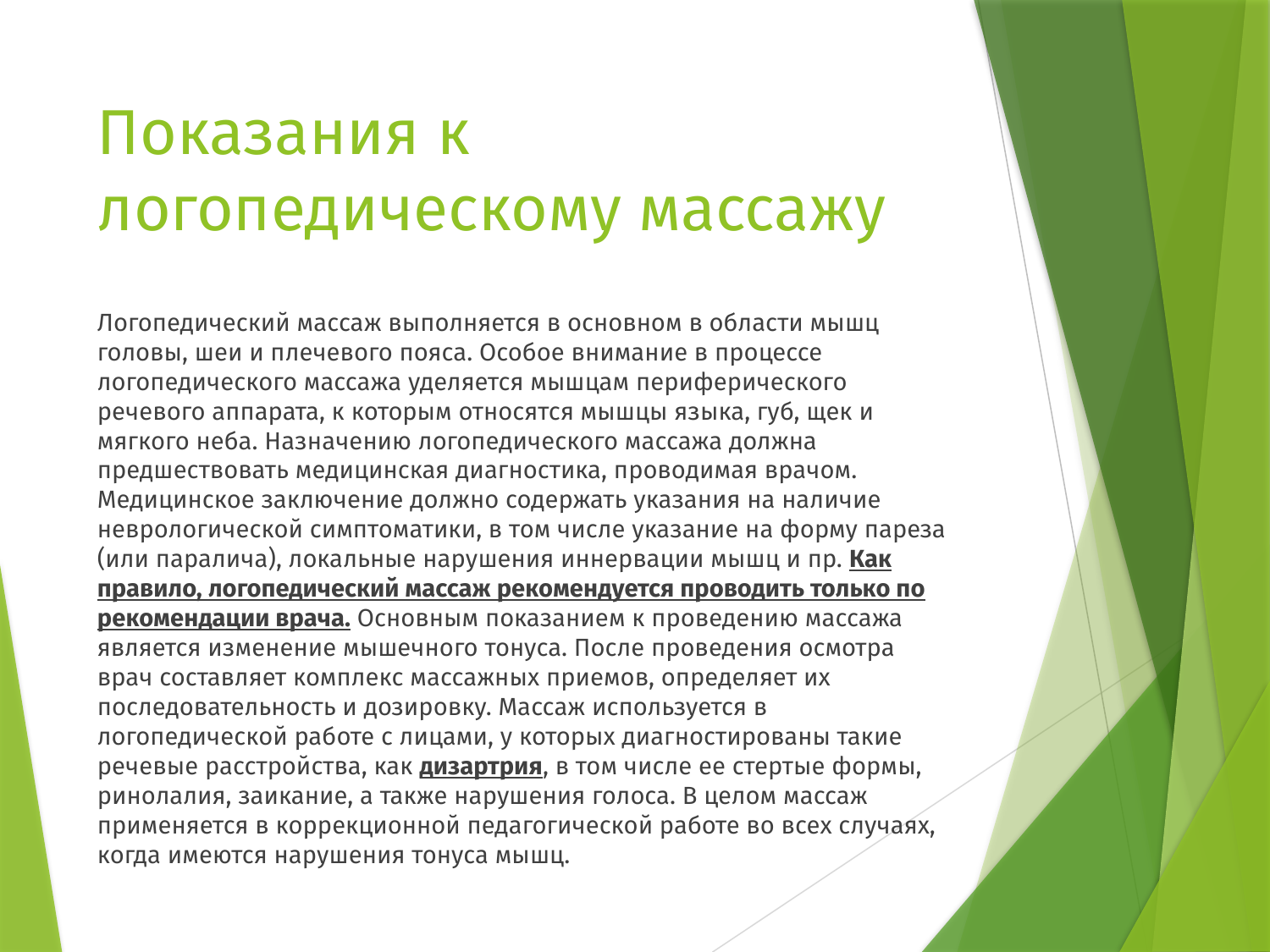

# Показания к логопедическому массажу
Логопедический массаж выполняется в основном в области мышц головы, шеи и плечевого пояса. Особое внимание в процессе логопедического массажа уделяется мышцам периферического речевого аппарата, к которым относятся мышцы языка, губ, щек и мягкого неба. Назначению логопедического массажа должна предшествовать медицинская диагностика, проводимая врачом. Медицинское заключение должно содержать указания на наличие неврологической симптоматики, в том числе указание на форму пареза (или паралича), локальные нарушения иннервации мышц и пр. Как правило, логопедический массаж рекомендуется проводить только по рекомендации врача. Основным показанием к проведению массажа является изменение мышечного тонуса. После проведения осмотра врач составляет комплекс массажных приемов, определяет их последовательность и дозировку. Массаж используется в логопедической работе с лицами, у которых диагностированы такие речевые расстройства, как дизартрия, в том числе ее стертые формы, ринолалия, заикание, а также нарушения голоса. В целом массаж применяется в коррекционной педагогической работе во всех случаях, когда имеются нарушения тонуса мышц.